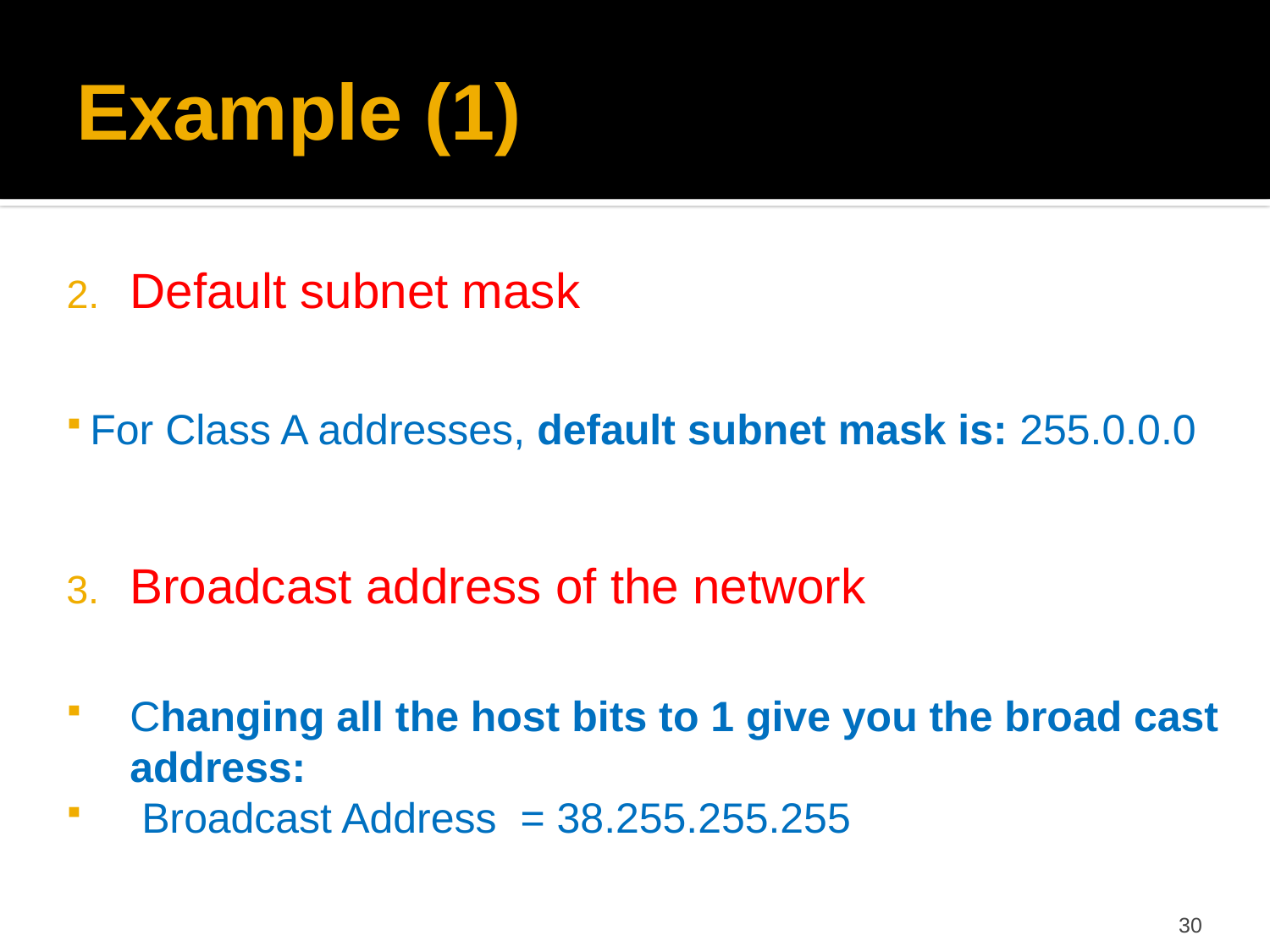

# Example (1)
Default subnet mask

For Class A addresses, default subnet mask is: 255.0.0.0

Broadcast address of the network

Changing all the host bits to 1 give you the broad cast address:
 Broadcast Address  = 38.255.255.255

30